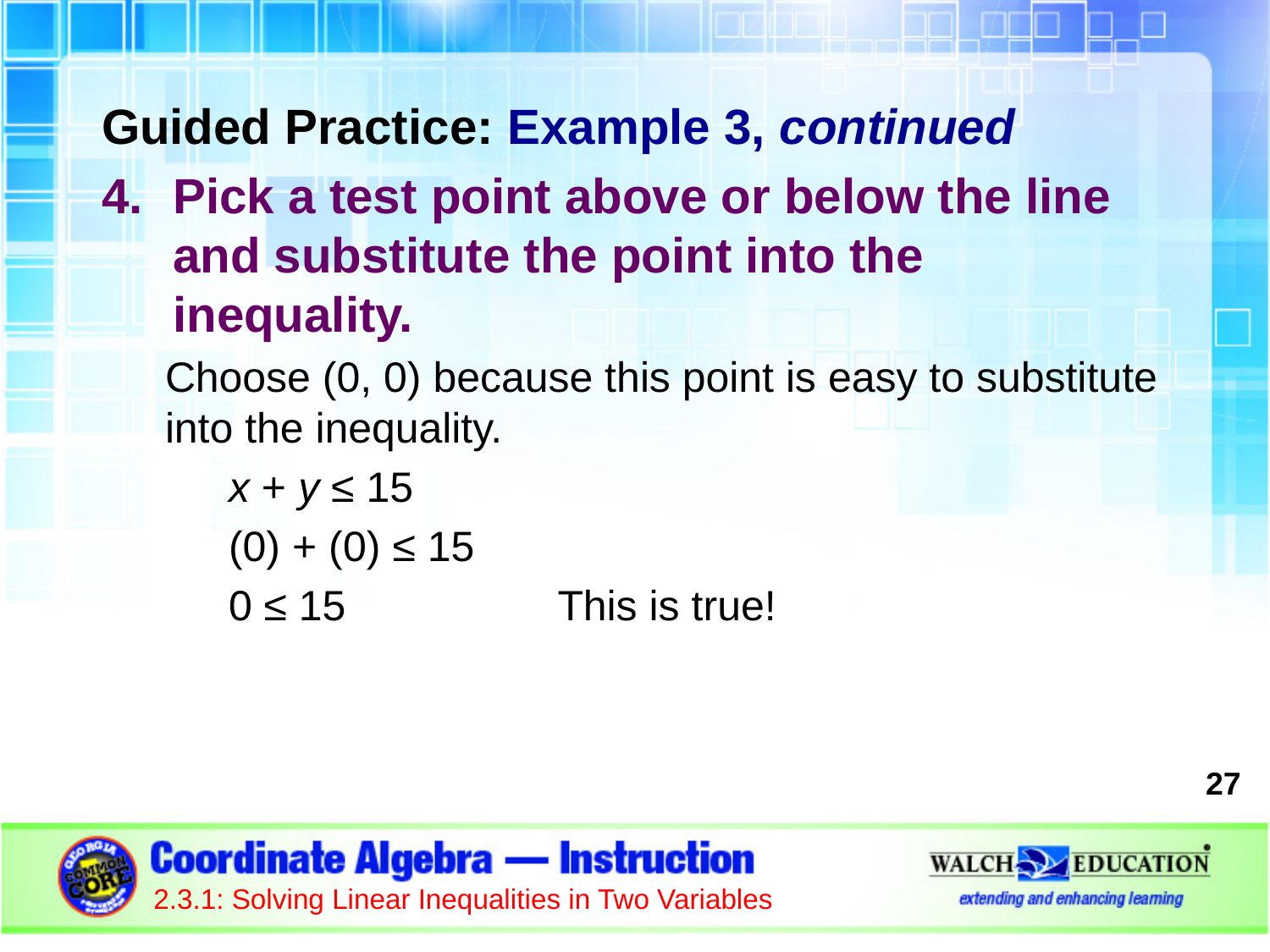

Guided Practice: Example 3, continued
Pick a test point above or below the line and substitute the point into the inequality.
Choose (0, 0) because this point is easy to substitute into the inequality.
x + y ≤ 15
(0) + (0) ≤ 15
0 ≤ 15     This is true!
27
2.3.1: Solving Linear Inequalities in Two Variables